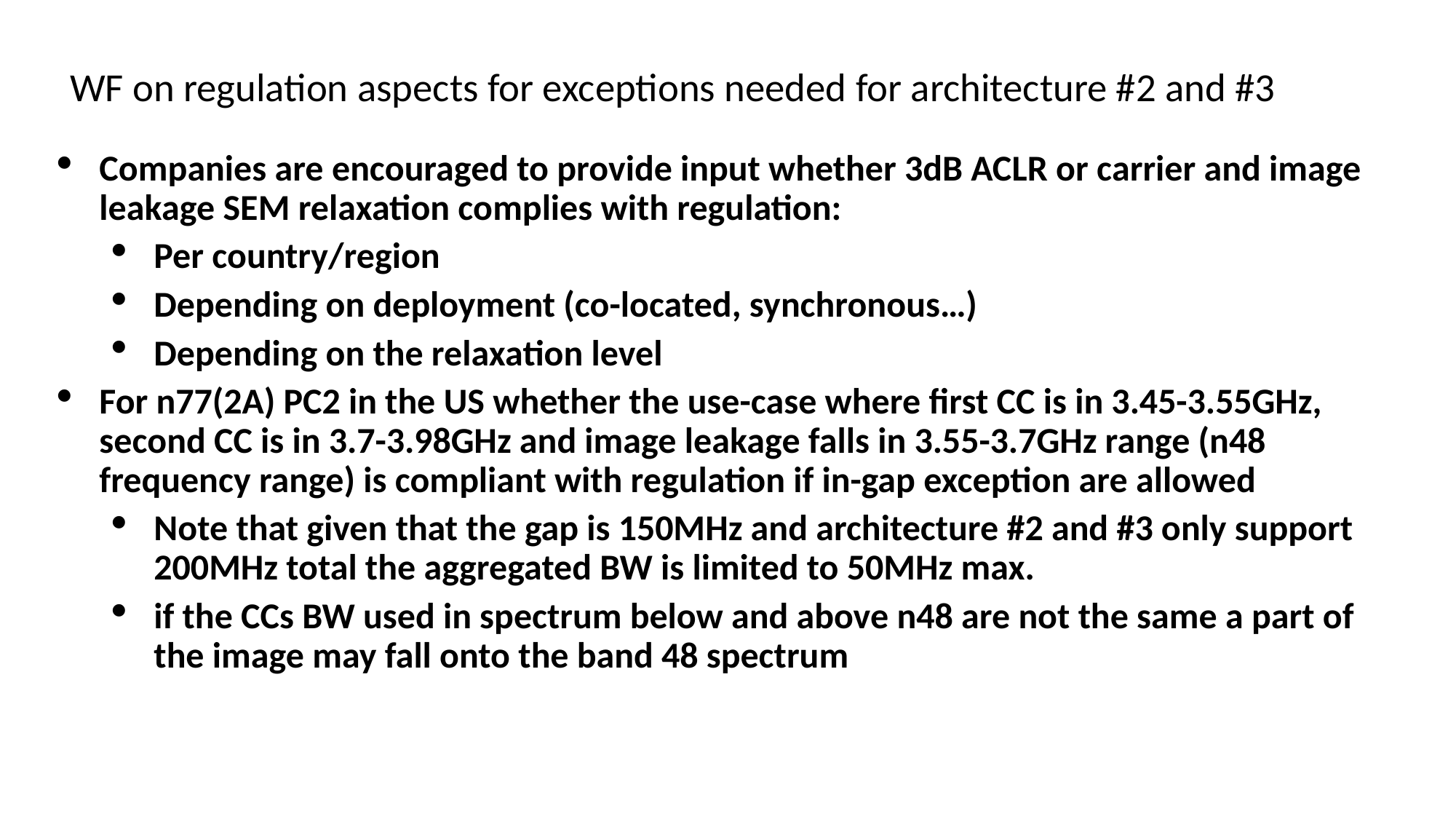

# WF on regulation aspects for exceptions needed for architecture #2 and #3
Companies are encouraged to provide input whether 3dB ACLR or carrier and image leakage SEM relaxation complies with regulation:
Per country/region
Depending on deployment (co-located, synchronous…)
Depending on the relaxation level
For n77(2A) PC2 in the US whether the use-case where first CC is in 3.45-3.55GHz, second CC is in 3.7-3.98GHz and image leakage falls in 3.55-3.7GHz range (n48 frequency range) is compliant with regulation if in-gap exception are allowed
Note that given that the gap is 150MHz and architecture #2 and #3 only support 200MHz total the aggregated BW is limited to 50MHz max.
if the CCs BW used in spectrum below and above n48 are not the same a part of the image may fall onto the band 48 spectrum